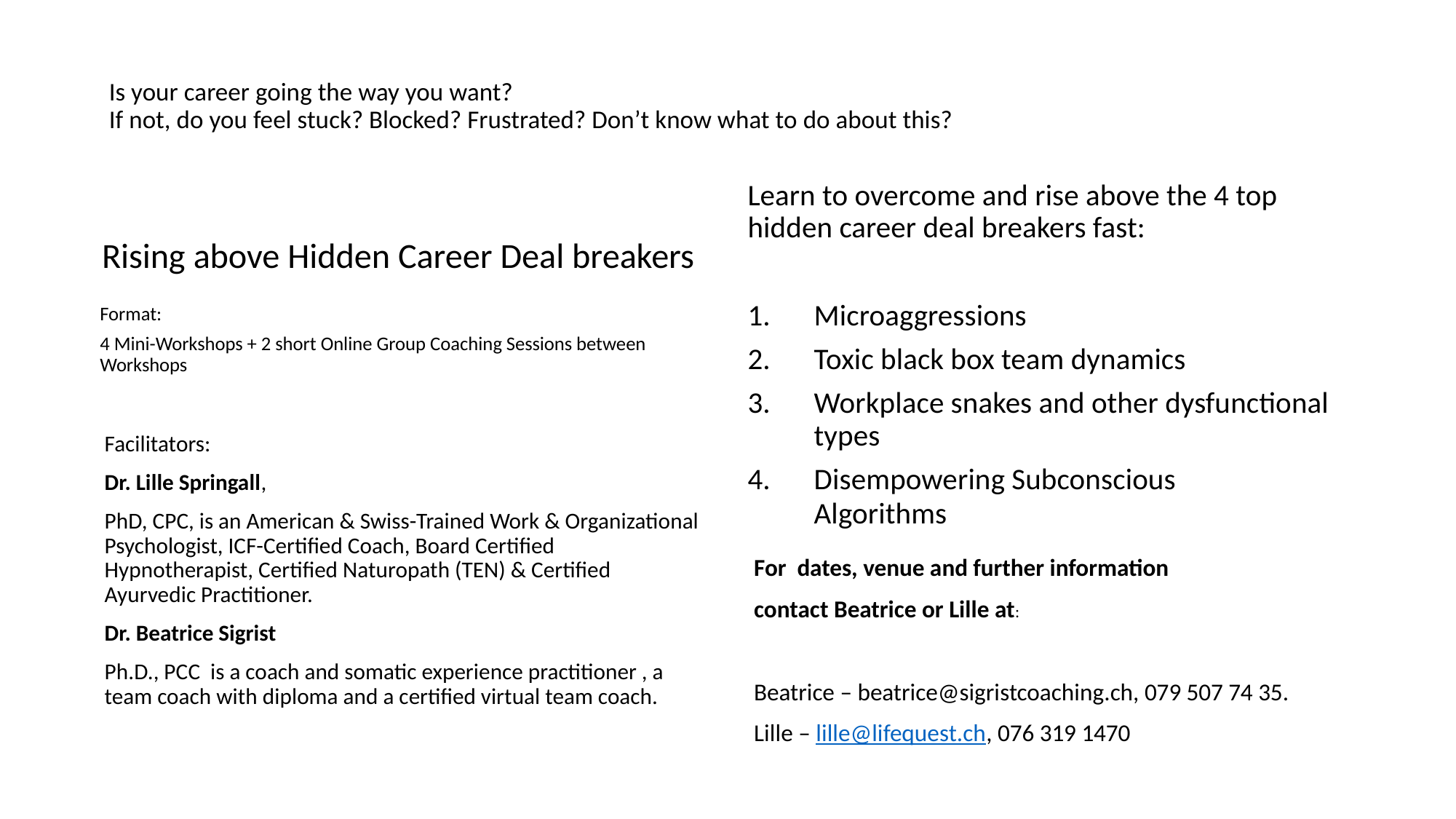

# knowledge and tools you can apply right away. Is your career going the way you want? If not, do you feel stuck? Blocked? Frustrated? Don’t know what to do about this?

Rising above Hidden Career Deal breakers
Format:
4 Mini-Workshops + 2 short Online Group Coaching Sessions between Workshops
Learn to overcome and rise above the 4 top hidden career deal breakers fast:

Microaggressions
Toxic black box team dynamics
Workplace snakes and other dysfunctional types
Disempowering Subconscious Algorithmsno matter what – gedysfunctional subconscious roles
Facilitators:
Dr. Lille Springall,
PhD, CPC, is an American & Swiss-Trained Work & Organizational Psychologist, ICF-Certified Coach, Board Certified Hypnotherapist, Certified Naturopath (TEN) & Certified Ayurvedic Practitioner.
Dr. Beatrice Sigrist
Ph.D., PCC  is a coach and somatic experience practitioner , a team coach with diploma and a certified virtual team coach.

For  dates, venue and further information
contact Beatrice or Lille at:

Beatrice – beatrice@sigristcoaching.ch, 079 507 74 35.
Lille – lille@lifequest.ch, 076 319 1470